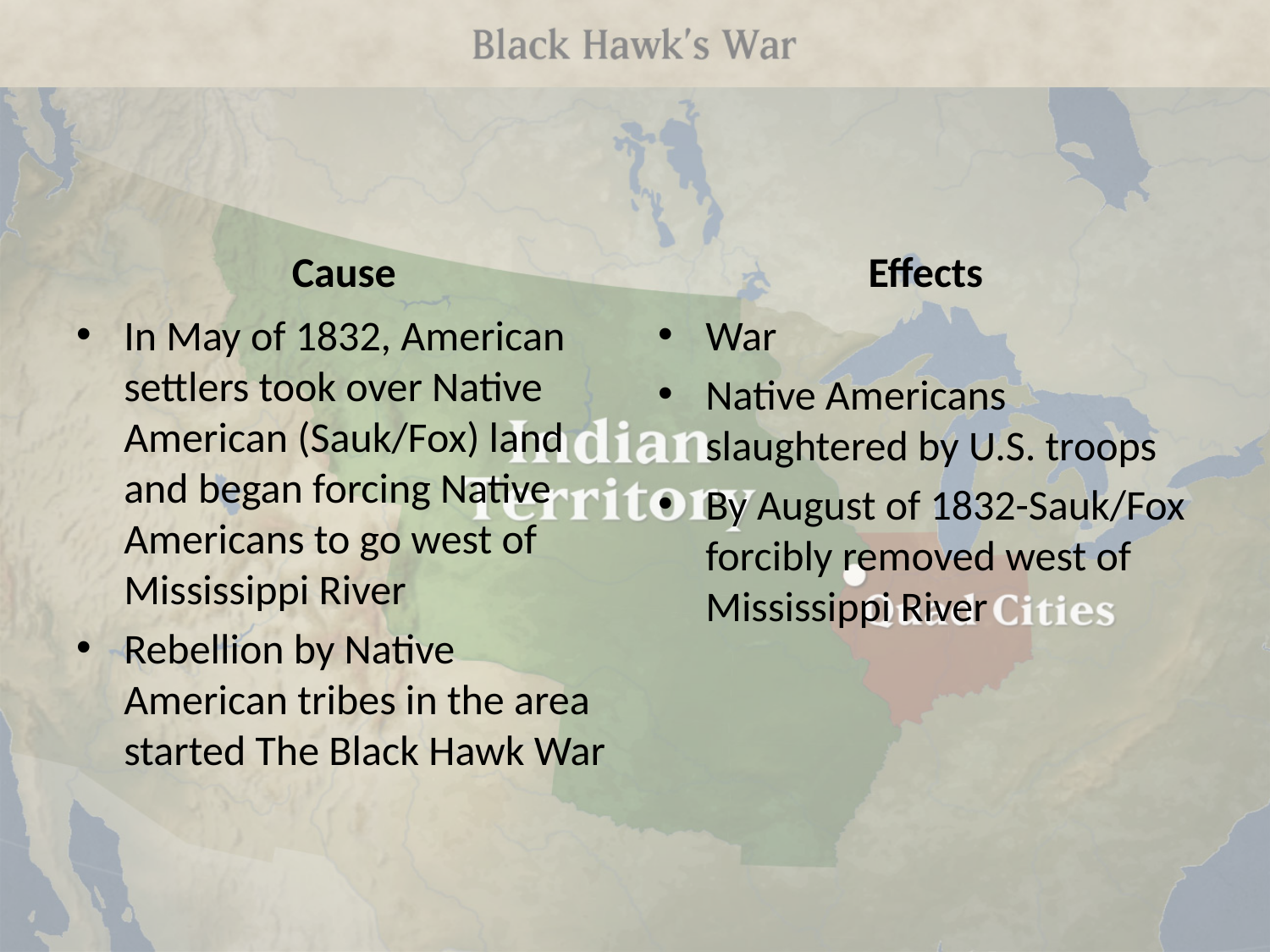

#
Cause
Effects
In May of 1832, American settlers took over Native American (Sauk/Fox) land and began forcing Native Americans to go west of Mississippi River
Rebellion by Native American tribes in the area started The Black Hawk War
War
Native Americans slaughtered by U.S. troops
By August of 1832-Sauk/Fox forcibly removed west of Mississippi River